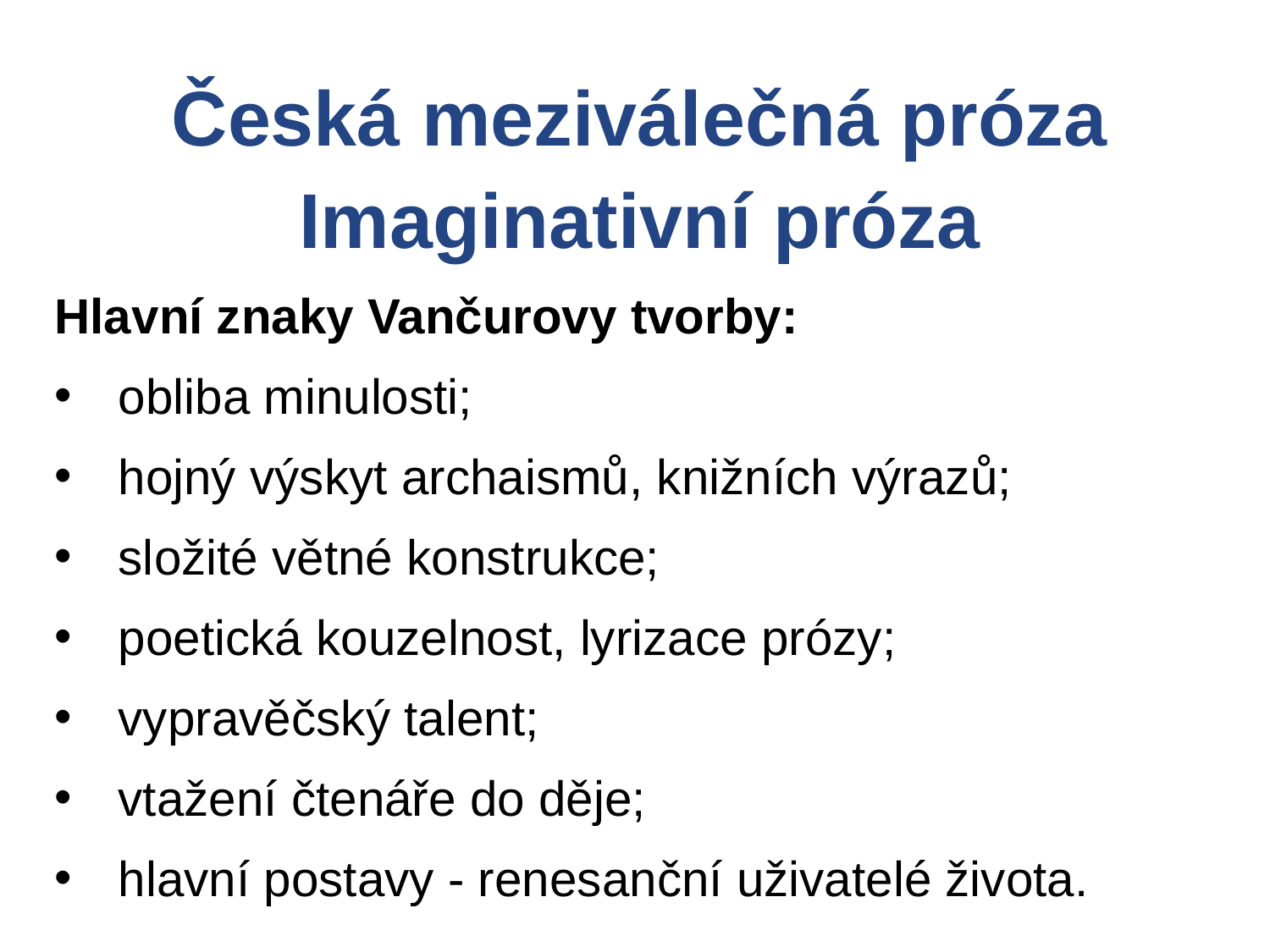

Česká meziválečná próza
Imaginativní próza
Hlavní znaky Vančurovy tvorby:
obliba minulosti;
hojný výskyt archaismů, knižních výrazů;
složité větné konstrukce;
poetická kouzelnost, lyrizace prózy;
vypravěčský talent;
vtažení čtenáře do děje;
hlavní postavy - renesanční uživatelé života.